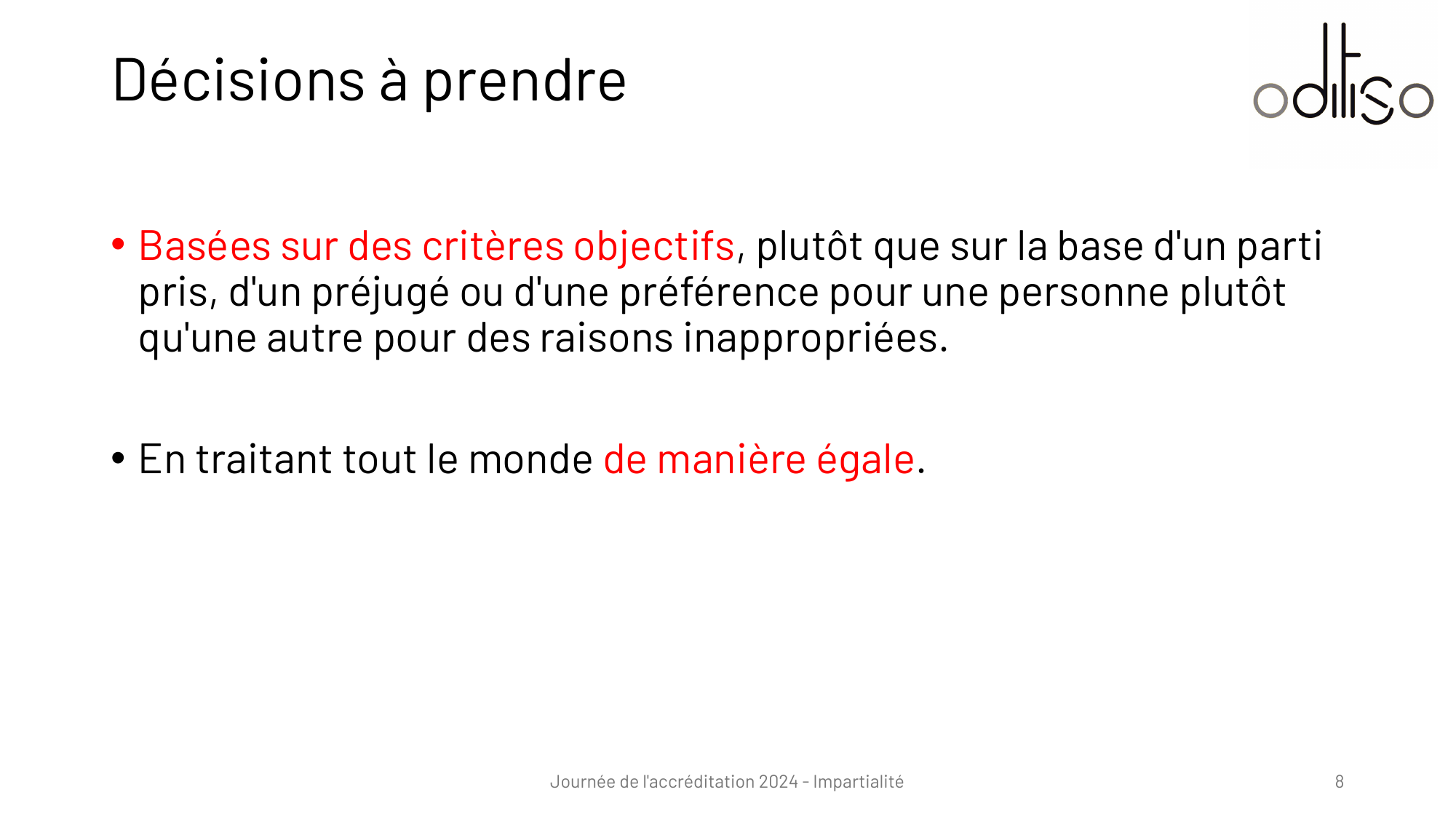

# Décisions à prendre
Basées sur des critères objectifs, plutôt que sur la base d'un parti pris, d'un préjugé ou d'une préférence pour une personne plutôt qu'une autre pour des raisons inappropriées.

En traitant tout le monde de manière égale.
Journée de l'accréditation 2024 - Impartialité
8